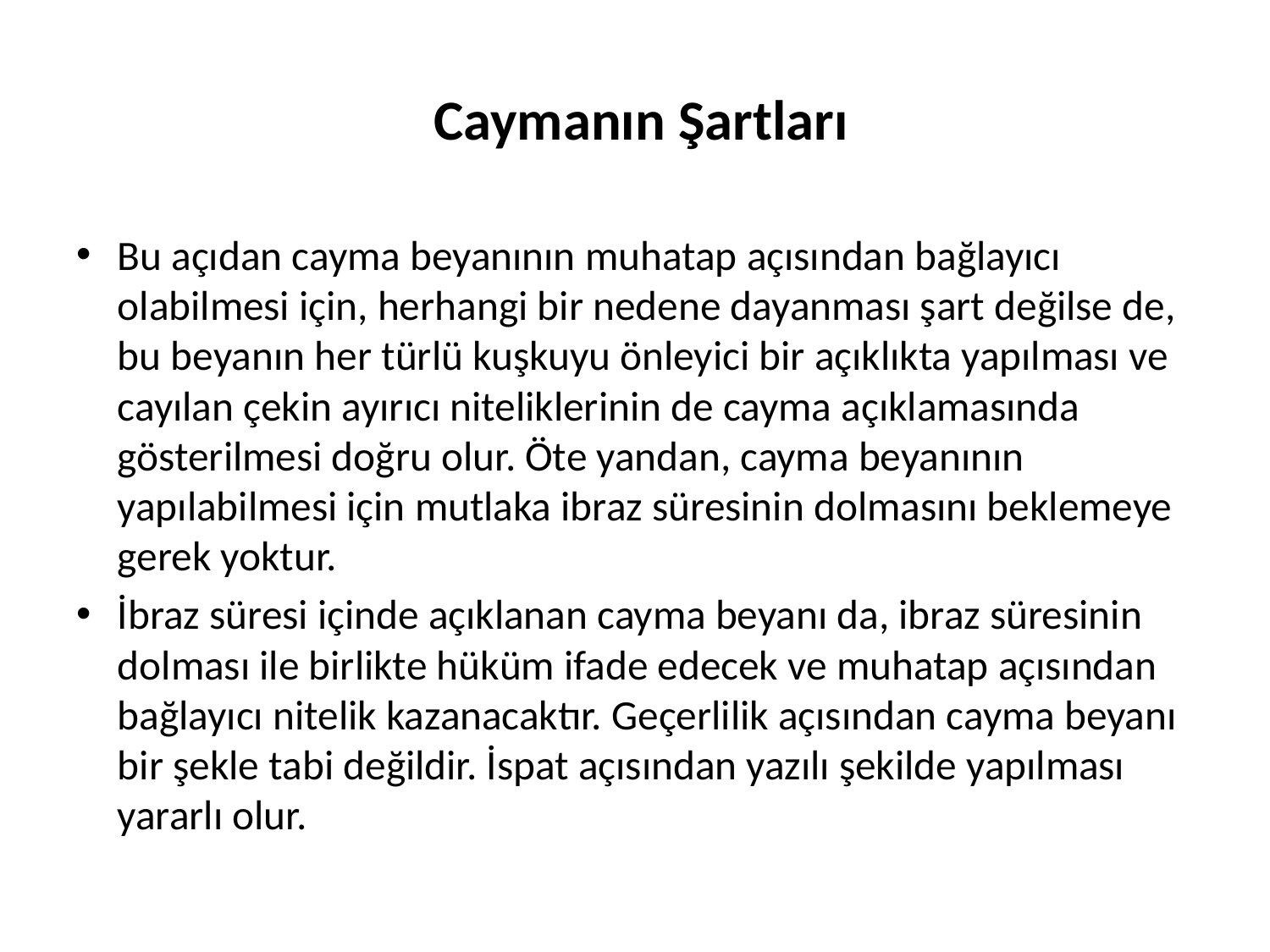

# Caymanın Şartları
Bu açıdan cayma beyanının muhatap açısından bağlayıcı olabilmesi için, herhangi bir nedene dayanması şart değilse de, bu beyanın her türlü kuşkuyu önleyici bir açıklıkta yapılması ve cayılan çekin ayırıcı niteliklerinin de cayma açıklamasında gösterilmesi doğru olur. Öte yandan, cayma beyanının yapılabilmesi için mutlaka ibraz süresinin dolmasını beklemeye gerek yoktur.
İbraz süresi içinde açıklanan cayma beyanı da, ibraz süresinin dolması ile birlikte hüküm ifade edecek ve muhatap açısından bağlayıcı nitelik kazanacaktır. Geçerlilik açısından cayma beyanı bir şekle tabi değildir. İspat açısından yazılı şekilde yapılması yararlı olur.